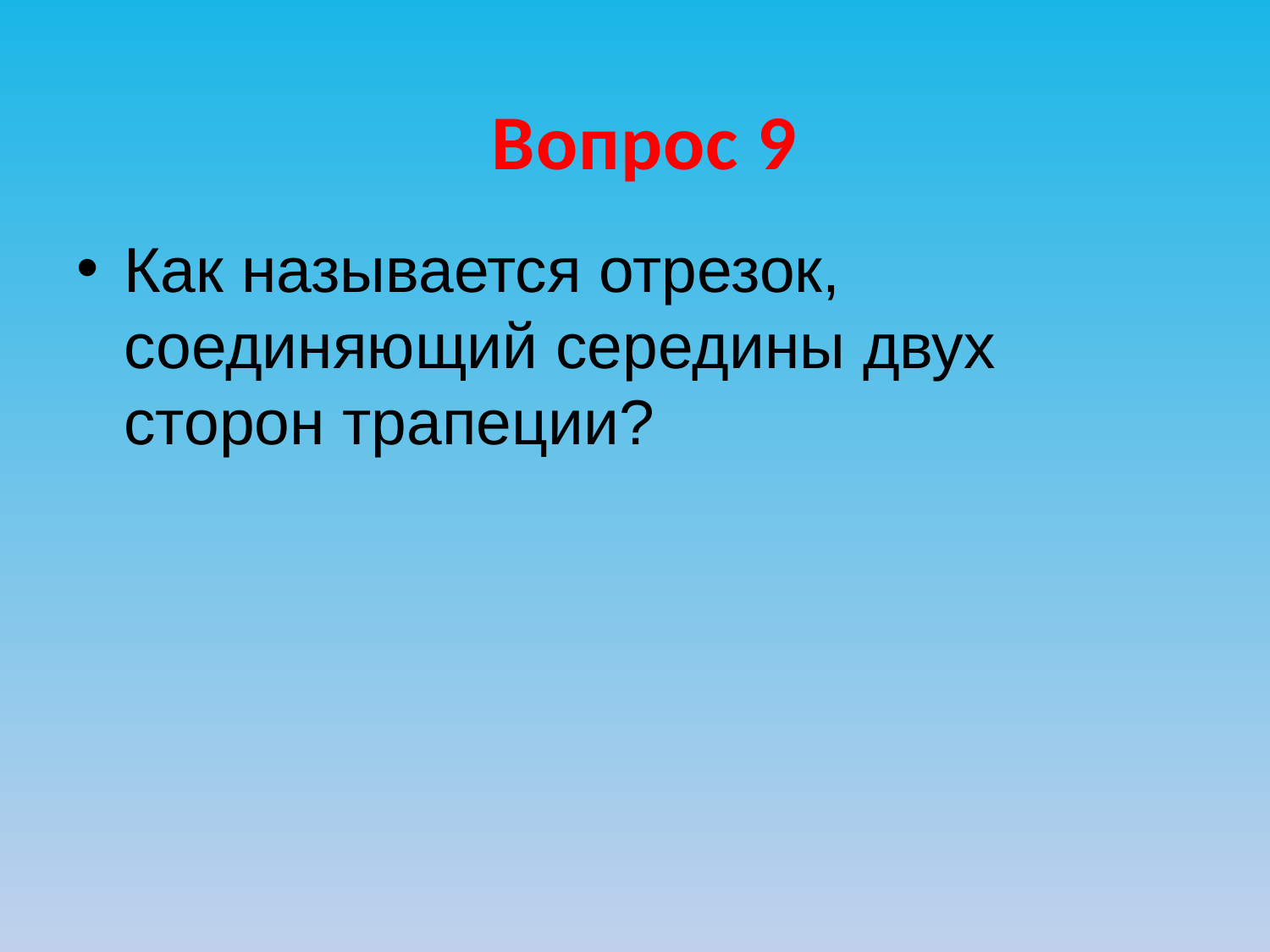

Вопрос 9
Как называется отрезок, соединяющий середины двух сторон трапеции?